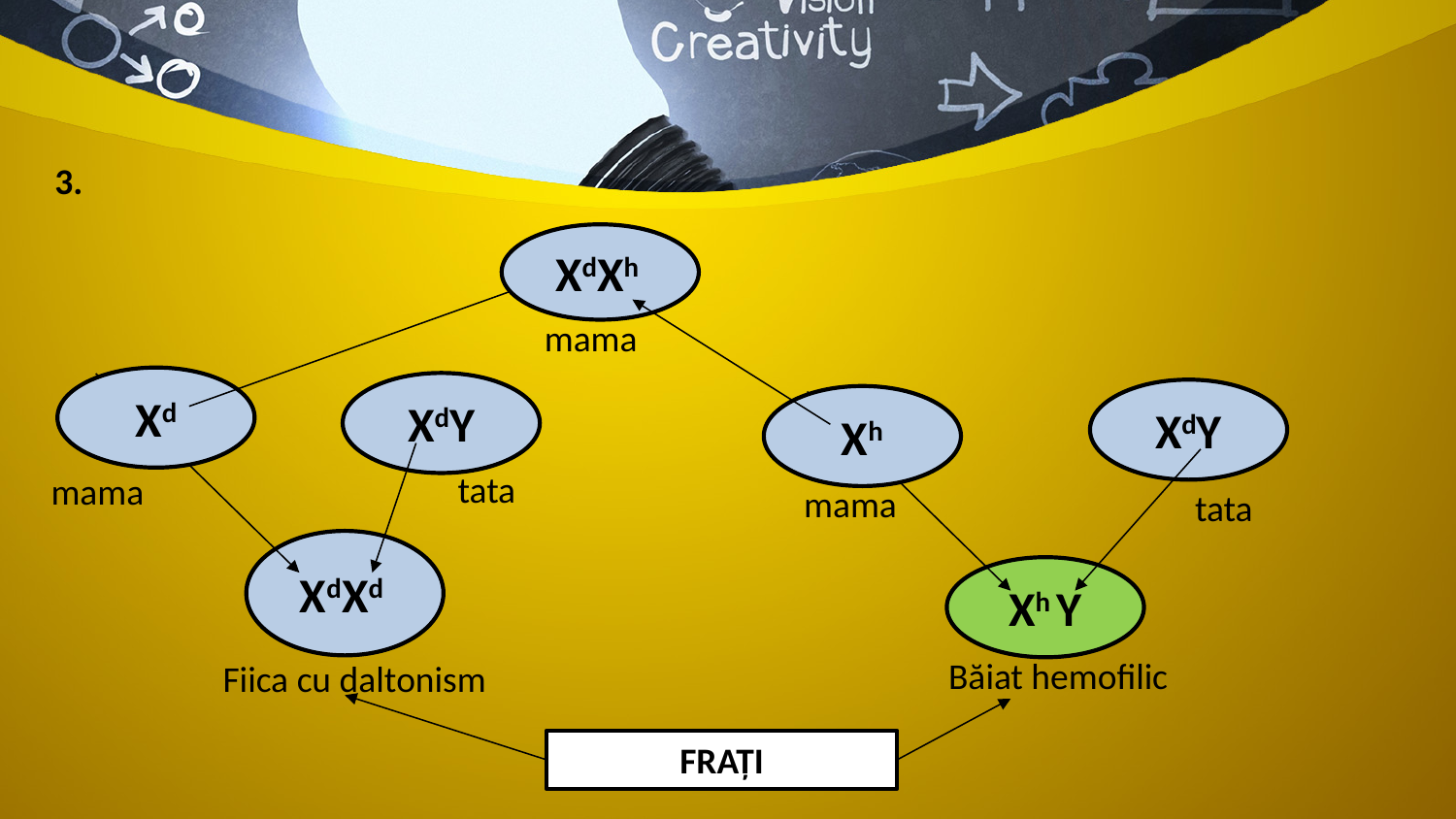

3.
XdXh
mama
Xd
XdY
XdY
Xh
tata
mama
mama
tata
XdXd
Xh Y
Băiat hemofilic
Fiica cu daltonism
FRAȚI